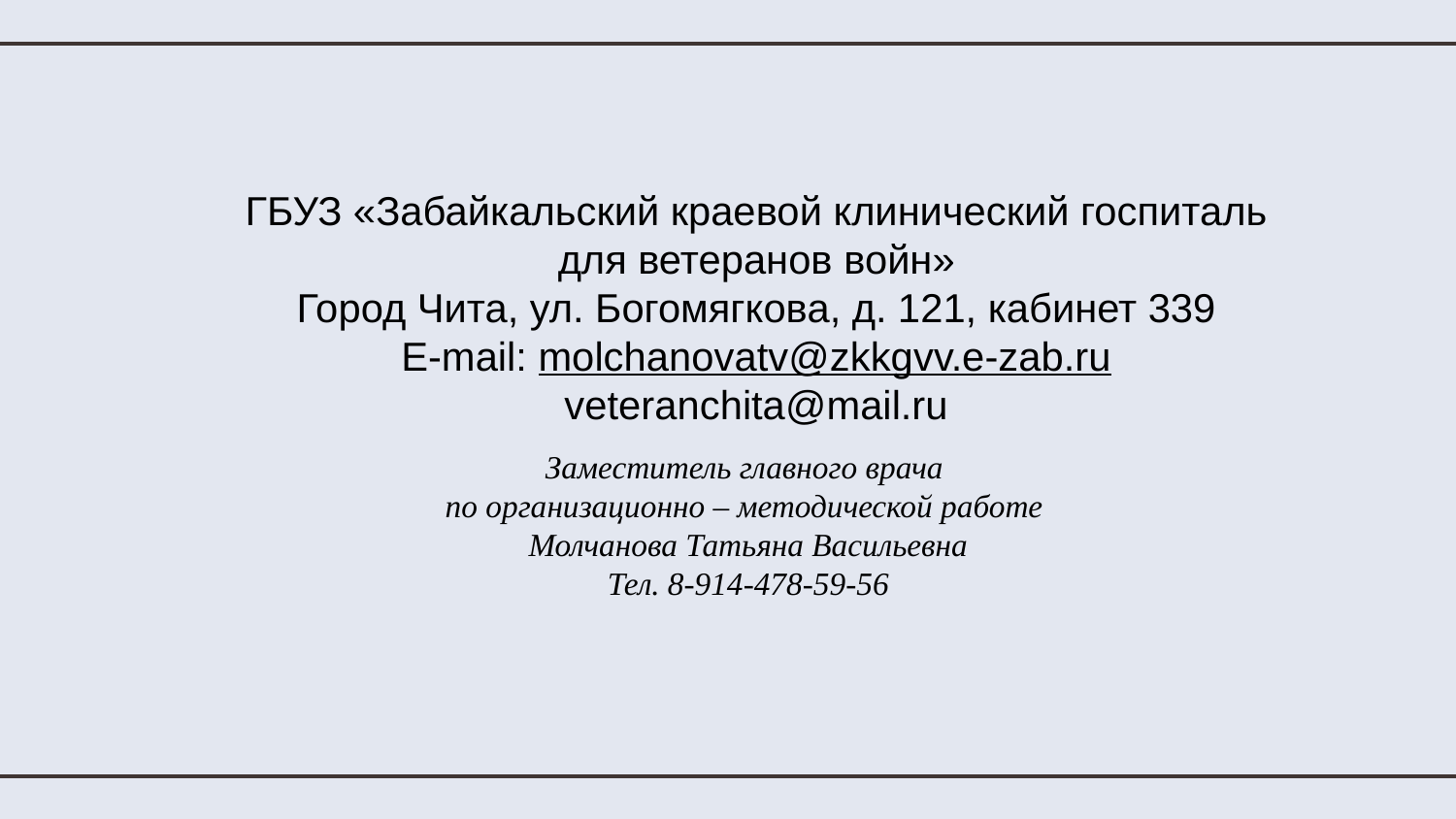

# ГБУЗ «Забайкальский краевой клинический госпиталь для ветеранов войн» Город Чита, ул. Богомягкова, д. 121, кабинет 339 E-mail: molchanovatv@zkkgvv.e-zab.ru veteranchita@mail.ru
Заместитель главного врача
по организационно – методической работе
Молчанова Татьяна Васильевна
Тел. 8-914-478-59-56